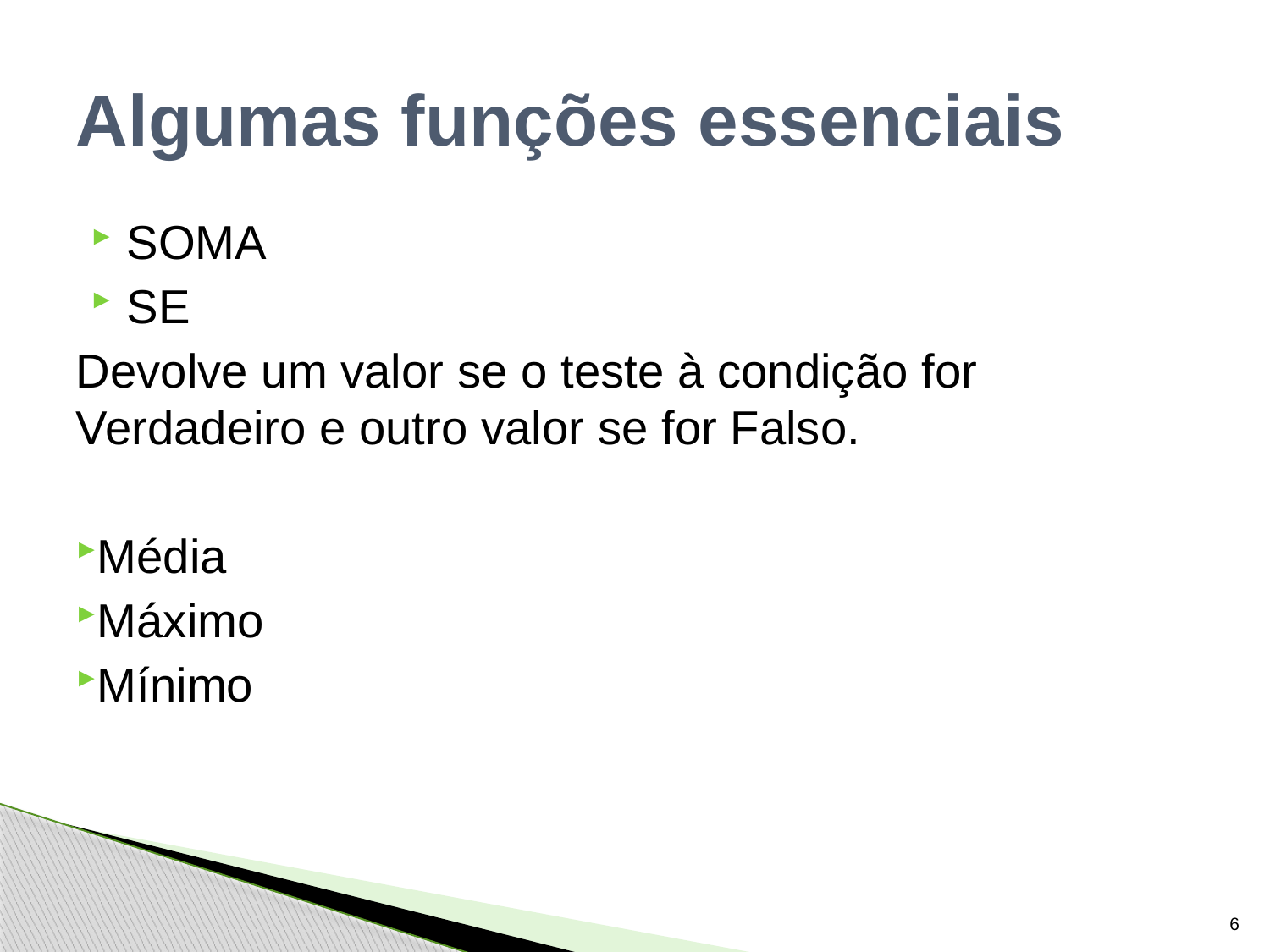

# Algumas funções essenciais
SOMA
SE
Devolve um valor se o teste à condição for Verdadeiro e outro valor se for Falso.

Média
Máximo
Mínimo

6